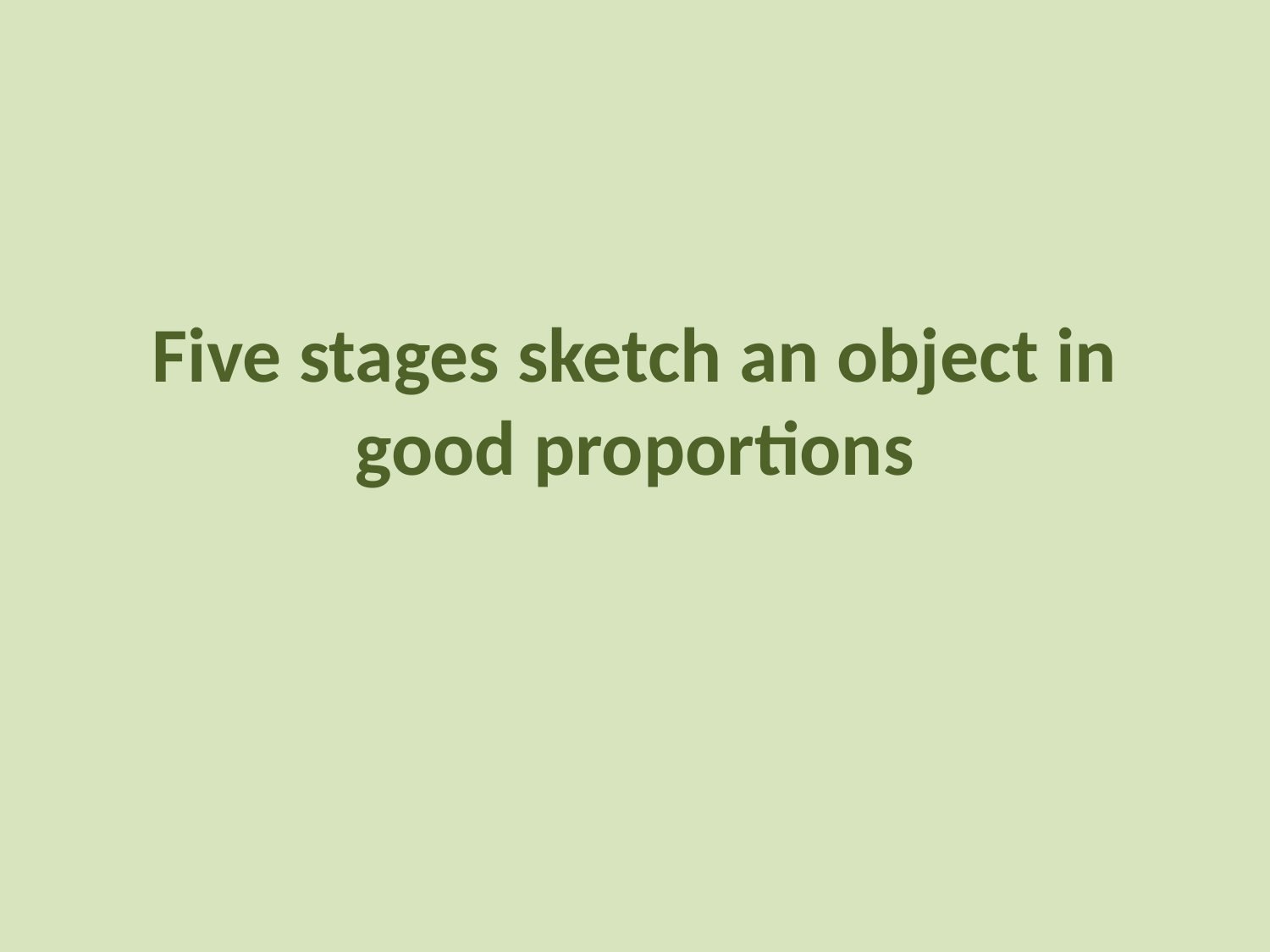

# Five stages sketch an object in good proportions